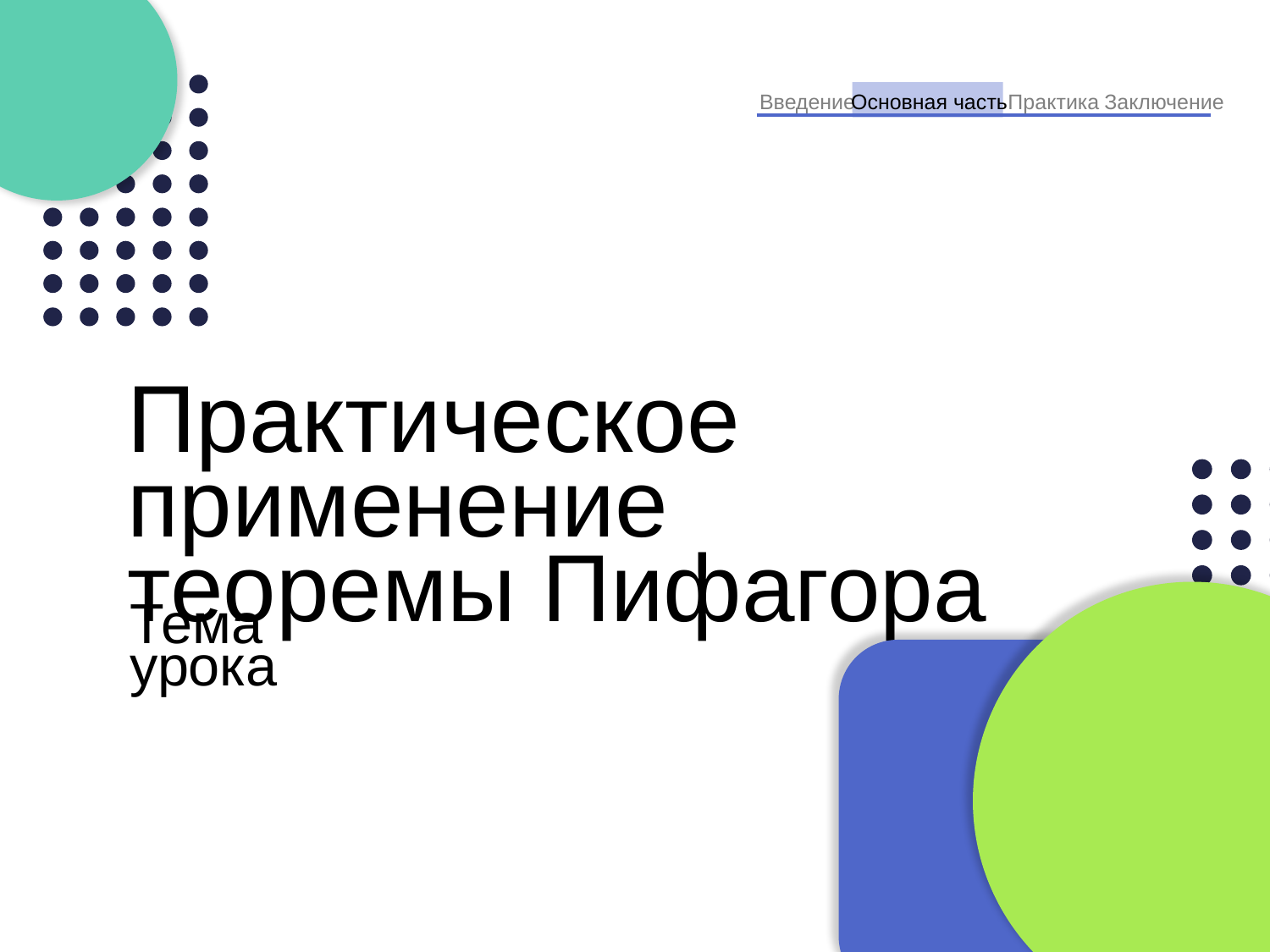

Введение
Основная часть
Практика
Заключение
Практическое применение
теоремы Пифагора

Тема урока